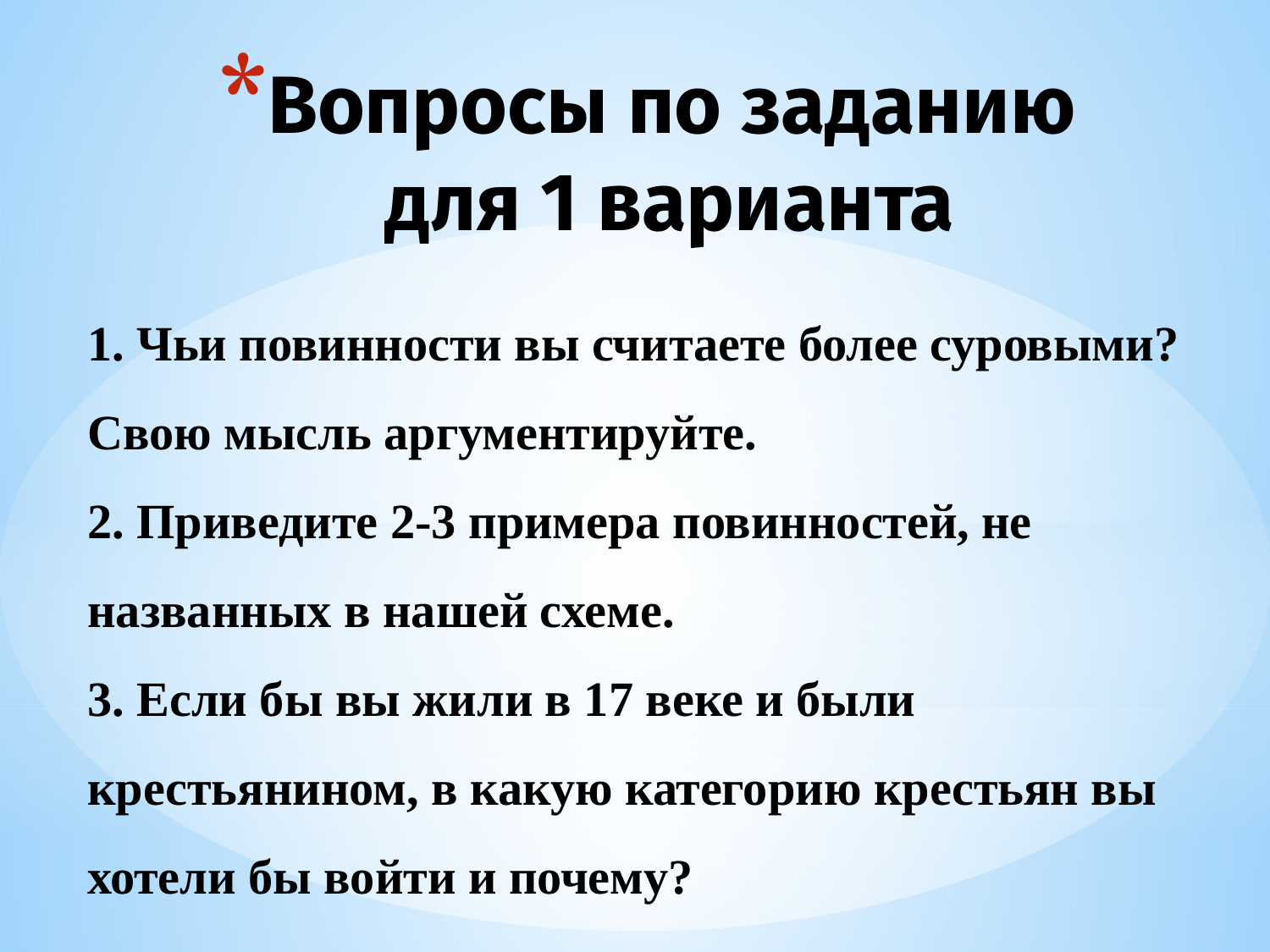

# Вопросы по заданию для 1 варианта
1. Чьи повинности вы считаете более суровыми? Свою мысль аргументируйте.
2. Приведите 2-3 примера повинностей, не названных в нашей схеме.
3. Если бы вы жили в 17 веке и были крестьянином, в какую категорию крестьян вы хотели бы войти и почему?